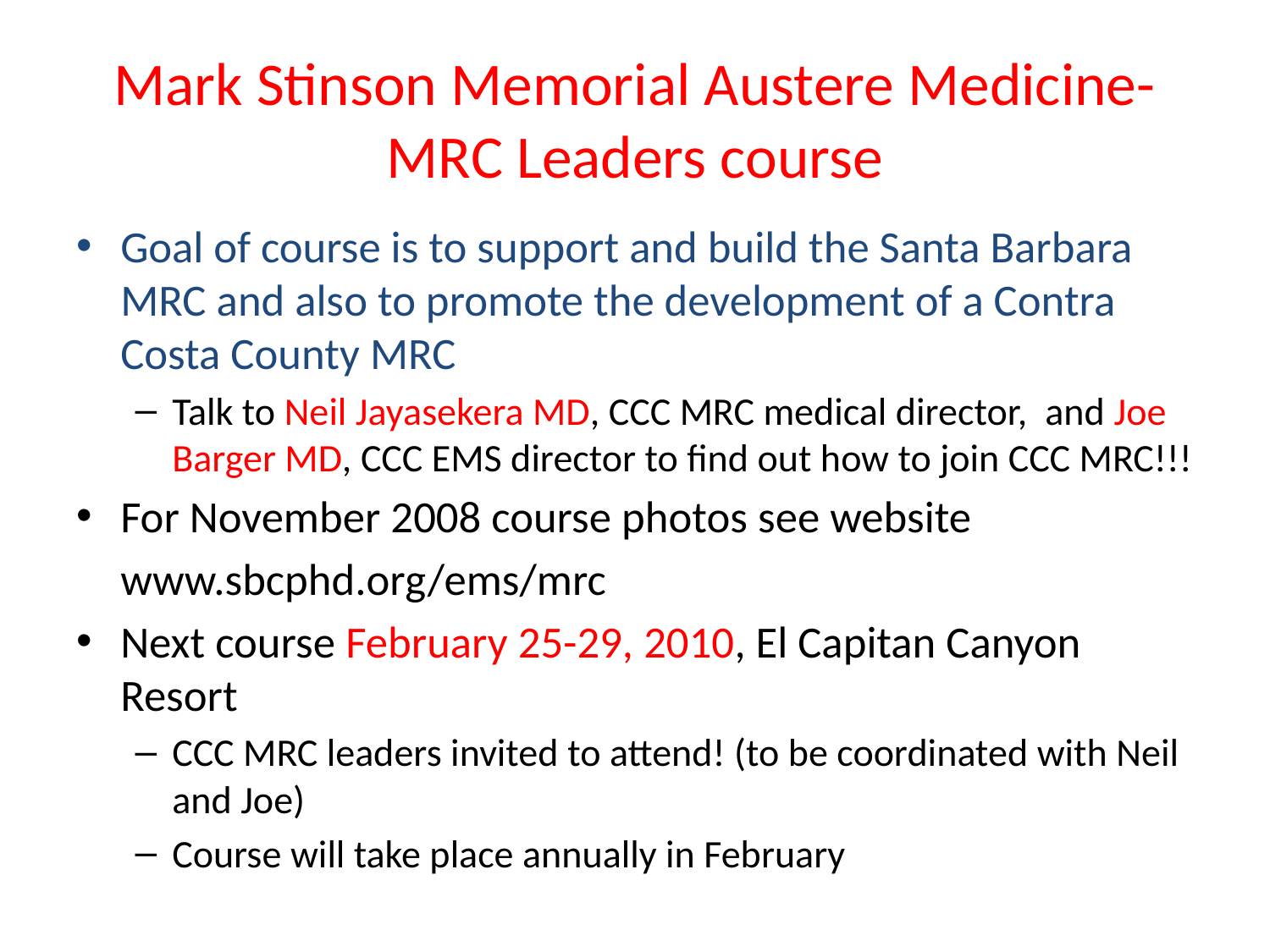

# Mark Stinson Memorial Austere Medicine-MRC Leaders course
Goal of course is to support and build the Santa Barbara MRC and also to promote the development of a Contra Costa County MRC
Talk to Neil Jayasekera MD, CCC MRC medical director,  and Joe Barger MD, CCC EMS director to find out how to join CCC MRC!!!
For November 2008 course photos see website
			www.sbcphd.org/ems/mrc
Next course February 25-29, 2010, El Capitan Canyon Resort
CCC MRC leaders invited to attend! (to be coordinated with Neil and Joe)
Course will take place annually in February